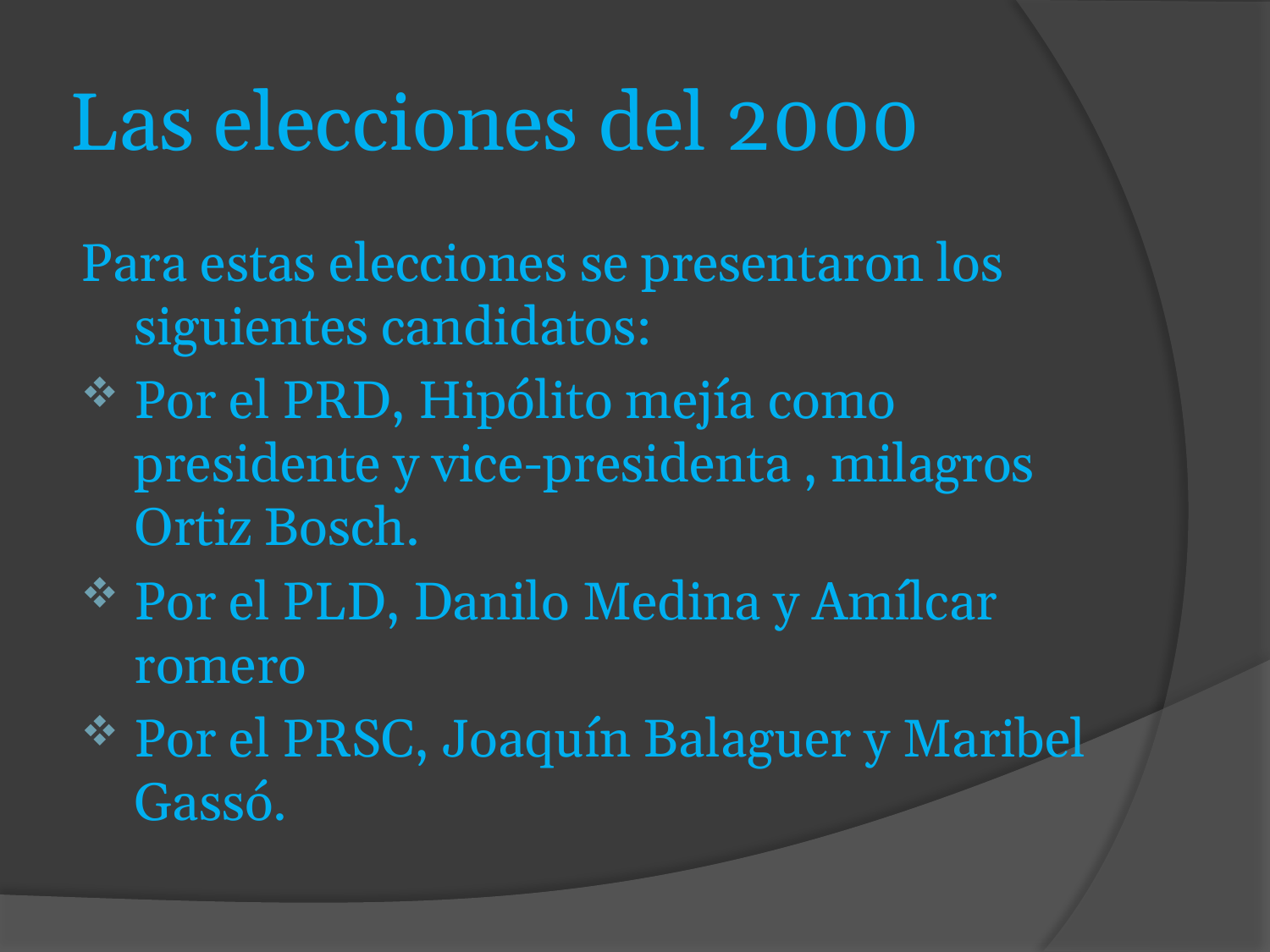

# Las elecciones del 2000
Para estas elecciones se presentaron los siguientes candidatos:
Por el PRD, Hipólito mejía como presidente y vice-presidenta , milagros Ortiz Bosch.
Por el PLD, Danilo Medina y Amílcar romero
Por el PRSC, Joaquín Balaguer y Maribel Gassó.